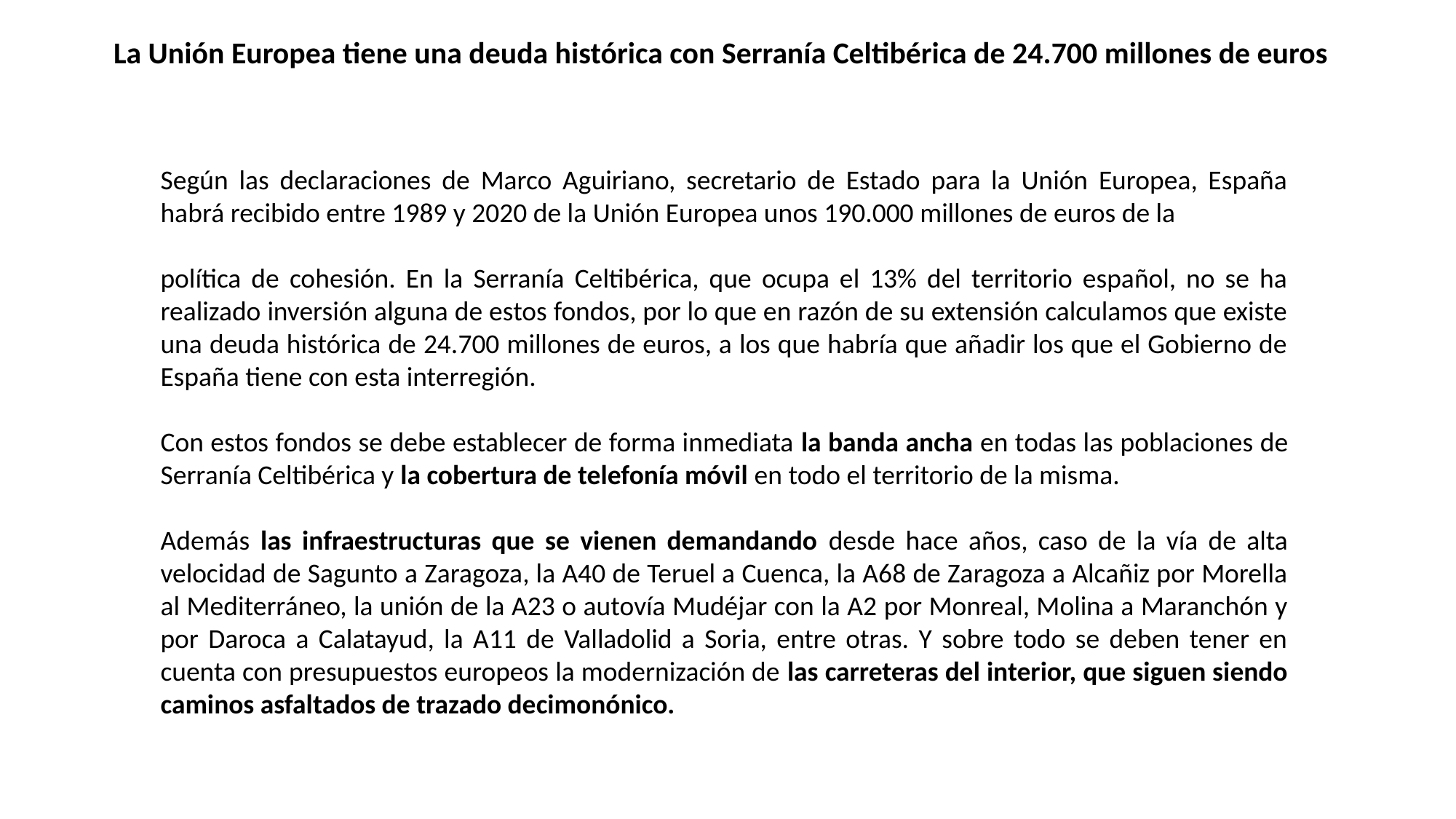

La Unión Europea tiene una deuda histórica con Serranía Celtibérica de 24.700 millones de euros

Según las declaraciones de Marco Aguiriano, secretario de Estado para la Unión Europea, España habrá recibido entre 1989 y 2020 de la Unión Europea unos 190.000 millones de euros de la
política de cohesión. En la Serranía Celtibérica, que ocupa el 13% del territorio español, no se ha realizado inversión alguna de estos fondos, por lo que en razón de su extensión calculamos que existe una deuda histórica de 24.700 millones de euros, a los que habría que añadir los que el Gobierno de España tiene con esta interregión.

Con estos fondos se debe establecer de forma inmediata la banda ancha en todas las poblaciones de Serranía Celtibérica y la cobertura de telefonía móvil en todo el territorio de la misma.

Además las infraestructuras que se vienen demandando desde hace años, caso de la vía de alta velocidad de Sagunto a Zaragoza, la A40 de Teruel a Cuenca, la A68 de Zaragoza a Alcañiz por Morella al Mediterráneo, la unión de la A23 o autovía Mudéjar con la A2 por Monreal, Molina a Maranchón y por Daroca a Calatayud, la A11 de Valladolid a Soria, entre otras. Y sobre todo se deben tener en cuenta con presupuestos europeos la modernización de las carreteras del interior, que siguen siendo caminos asfaltados de trazado decimonónico.